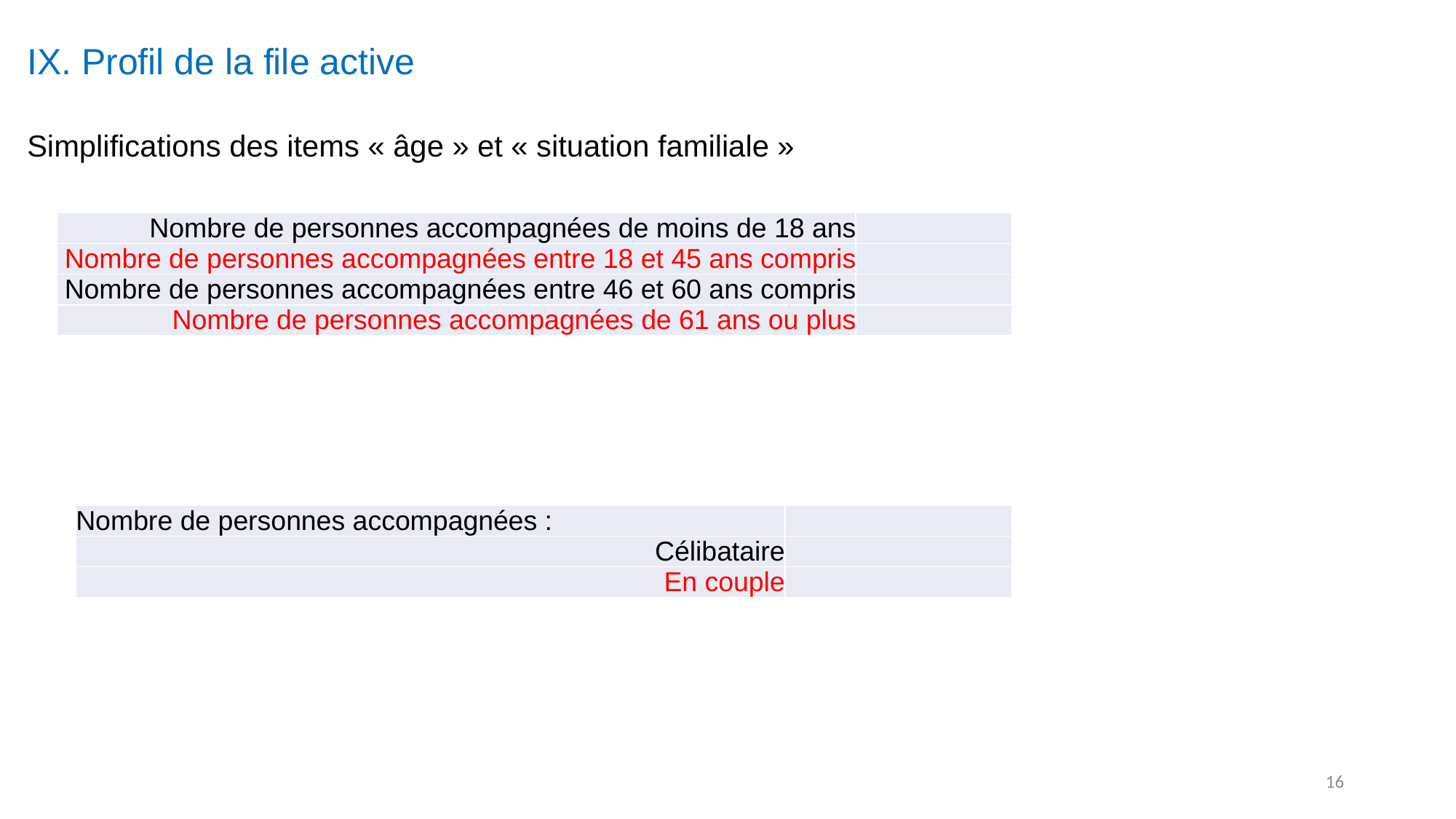

IX. Profil de la file active
Simplifications des items « âge » et « situation familiale »
| Nombre de personnes accompagnées de moins de 18 ans |  |
| --- | --- |
| Nombre de personnes accompagnées entre 18 et 45 ans compris |  |
| Nombre de personnes accompagnées entre 46 et 60 ans compris |  |
| Nombre de personnes accompagnées de 61 ans ou plus |  |
| Nombre de personnes accompagnées : |  |
| --- | --- |
| Célibataire |  |
| En couple |  |
16